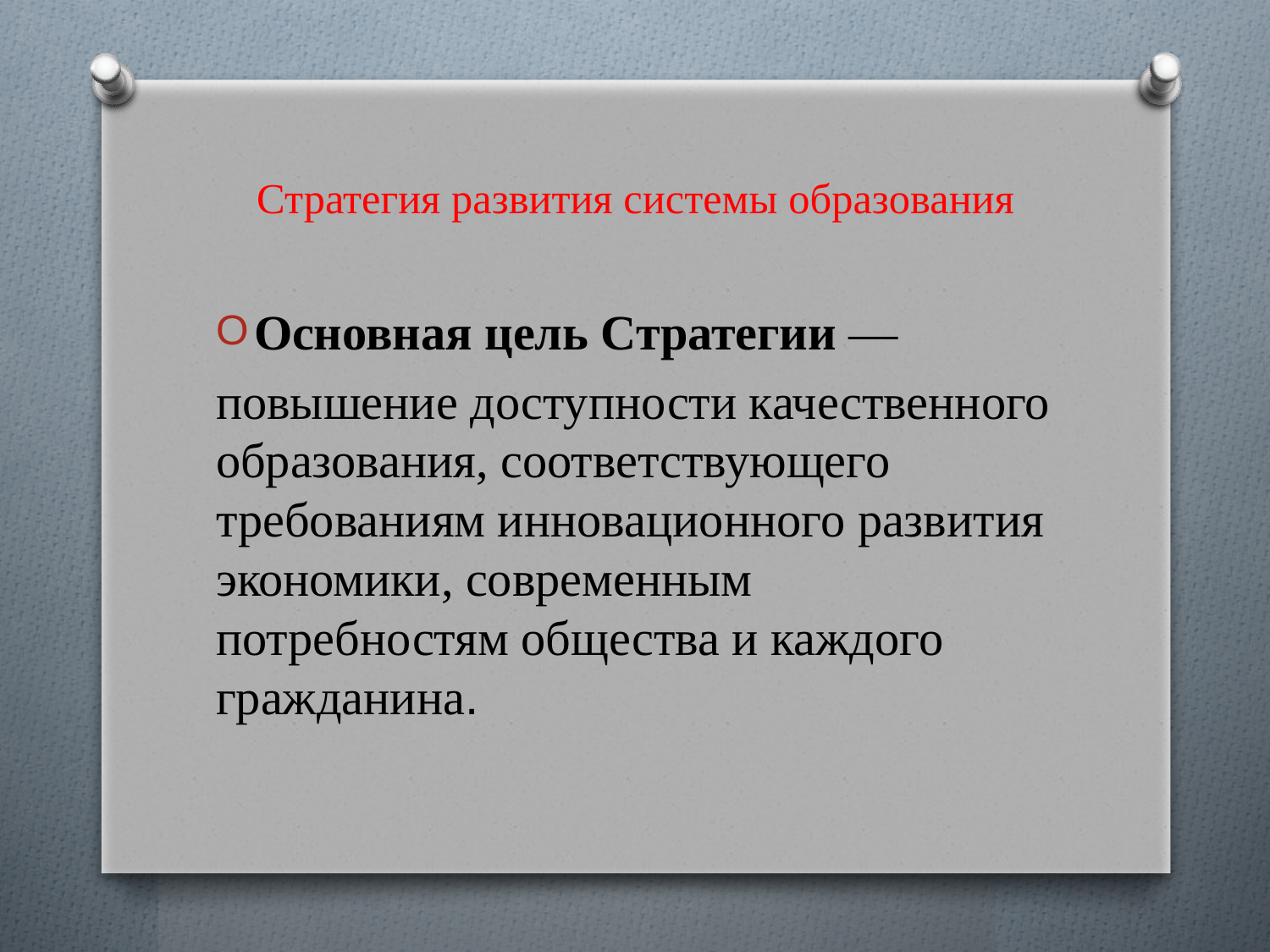

# Стратегия развития системы образования
Основная цель Стратегии —
повышение доступности качественного образования, соответствующего требованиям инновационного развития экономики, современным потребностям общества и каждого гражданина.